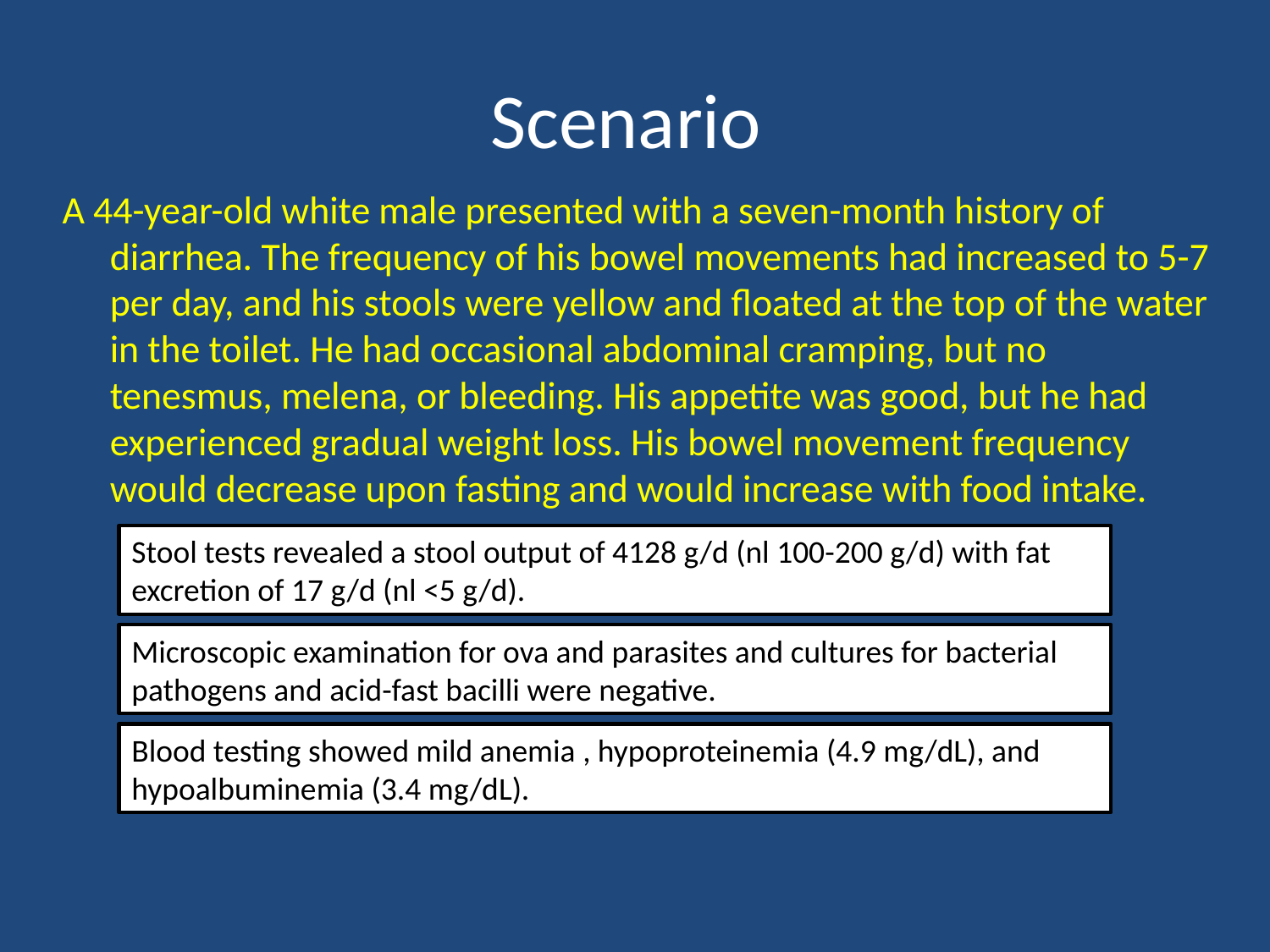

# Scenario
A 44-year-old white male presented with a seven-month history of diarrhea. The frequency of his bowel movements had increased to 5-7 per day, and his stools were yellow and floated at the top of the water in the toilet. He had occasional abdominal cramping, but no tenesmus, melena, or bleeding. His appetite was good, but he had experienced gradual weight loss. His bowel movement frequency would decrease upon fasting and would increase with food intake.

Stool tests revealed a stool output of 4128 g/d (nl 100-200 g/d) with fat excretion of 17 g/d (nl <5 g/d).
Microscopic examination for ova and parasites and cultures for bacterial pathogens and acid-fast bacilli were negative.
Blood testing showed mild anemia , hypoproteinemia (4.9 mg/dL), and hypoalbuminemia (3.4 mg/dL).